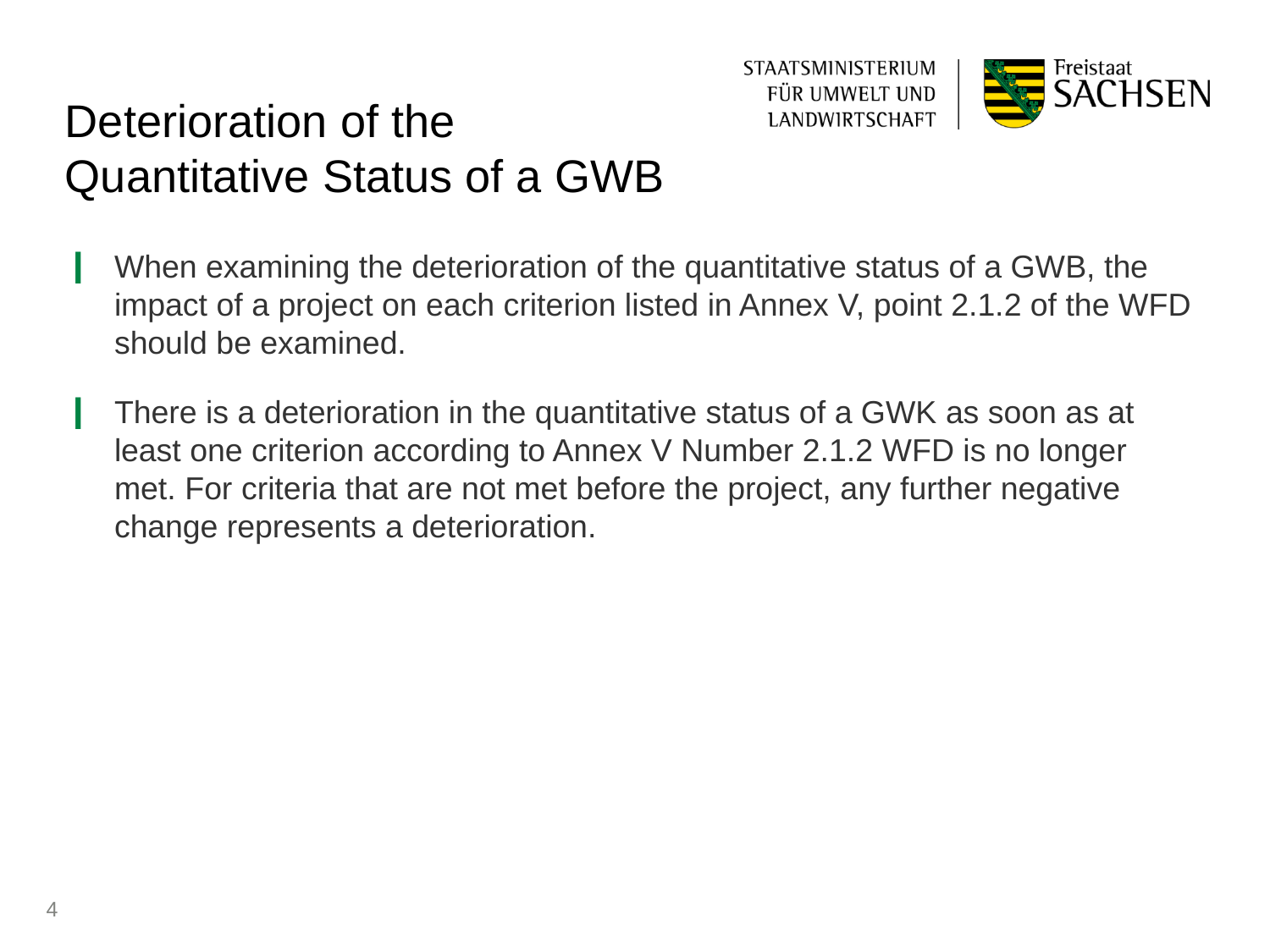

# Deterioration of the Quantitative Status of a GWB
When examining the deterioration of the quantitative status of a GWB, the impact of a project on each criterion listed in Annex V, point 2.1.2 of the WFD should be examined.
There is a deterioration in the quantitative status of a GWK as soon as at least one criterion according to Annex V Number 2.1.2 WFD is no longer met. For criteria that are not met before the project, any further negative change represents a deterioration.